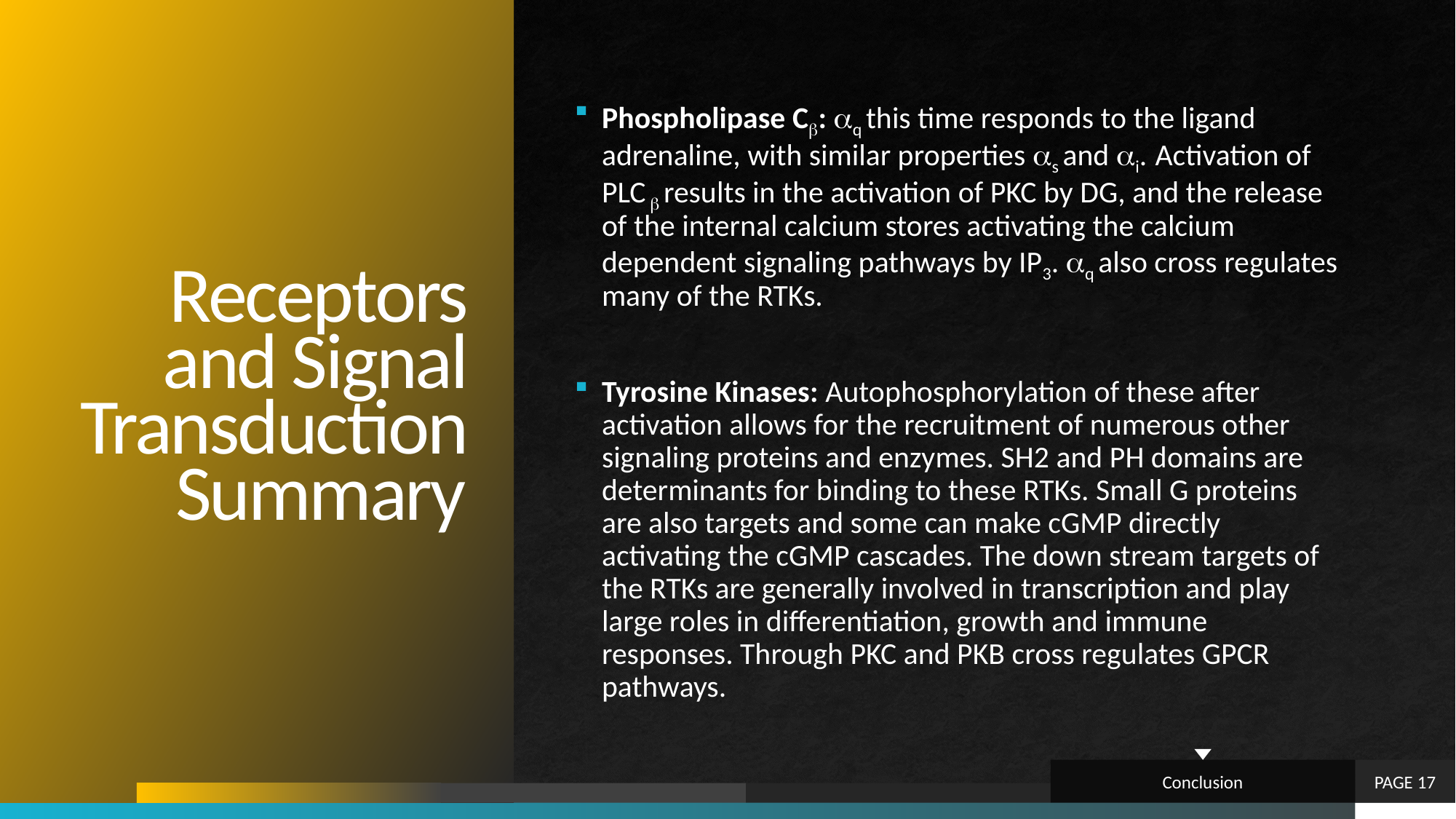

# Receptors and Signal Transduction Summary
Phospholipase Cβ: αq this time responds to the ligand adrenaline, with similar properties αs and αi.  Activation of PLC β results in the activation of PKC by DG, and the release of the internal calcium stores activating the calcium dependent signaling pathways by IP3. αq also cross regulates many of the RTKs.

Tyrosine Kinases: Autophosphorylation of these after activation allows for the recruitment of numerous other signaling proteins and enzymes. SH2 and PH domains are determinants for binding to these RTKs. Small G proteins are also targets and some can make cGMP directly activating the cGMP cascades. The down stream targets of the RTKs are generally involved in transcription and play large roles in differentiation, growth and immune responses. Through PKC and PKB cross regulates GPCR pathways.

Conclusion
PAGE 17